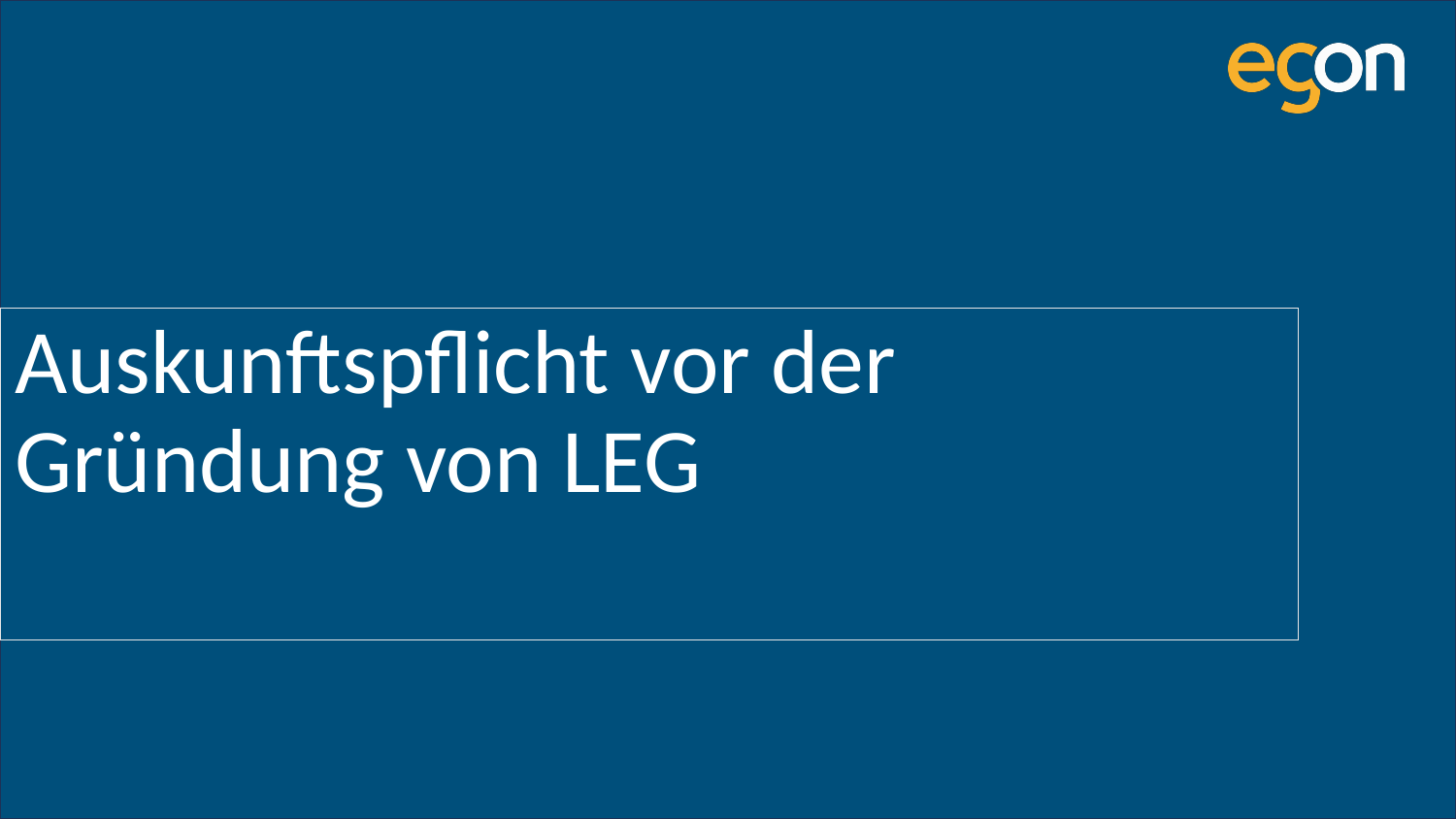

# Auskunftspflicht vor der Gründung von LEG